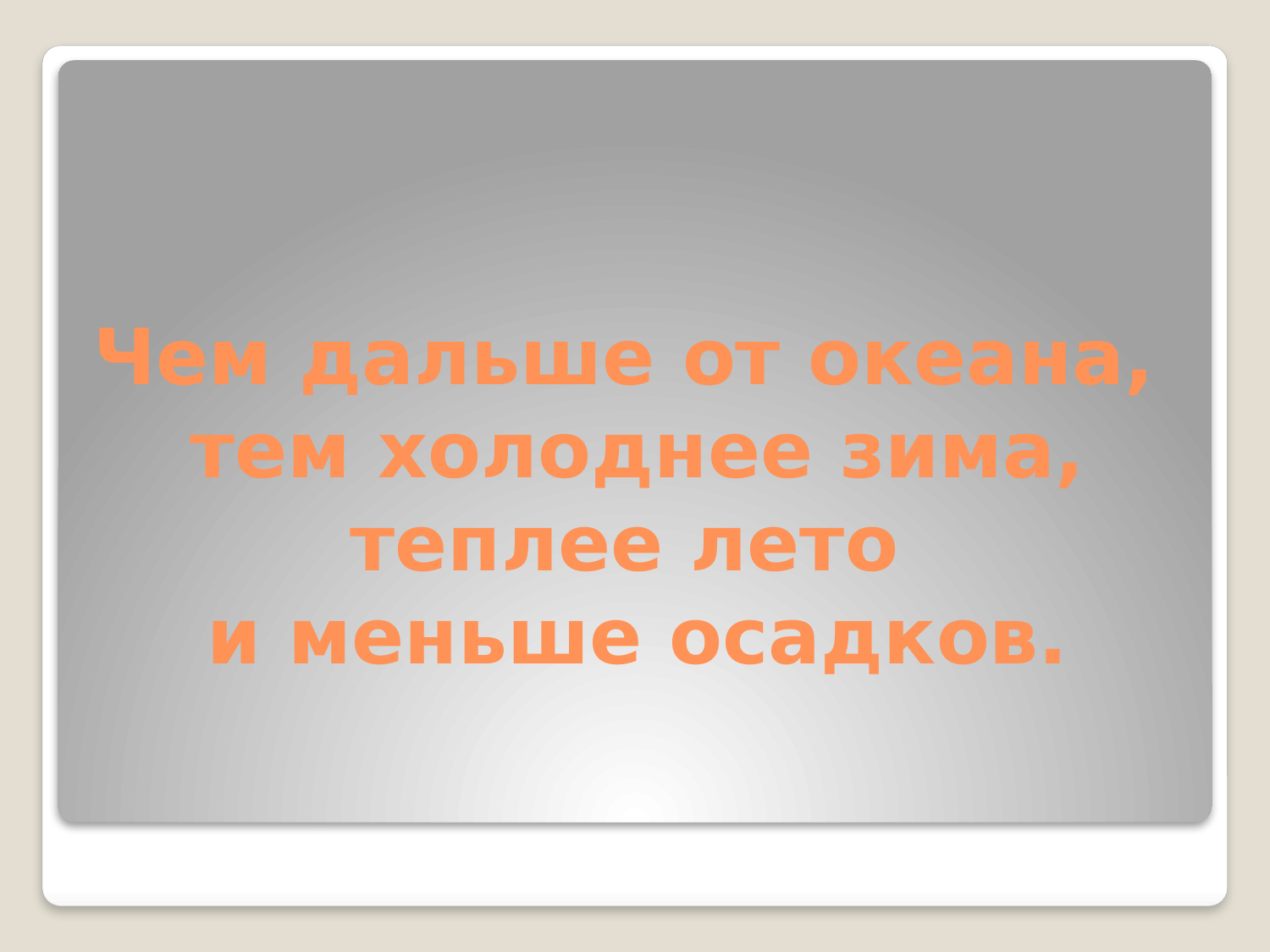

# Чем дальше от океана, тем холоднее зима, теплее лето и меньше осадков.